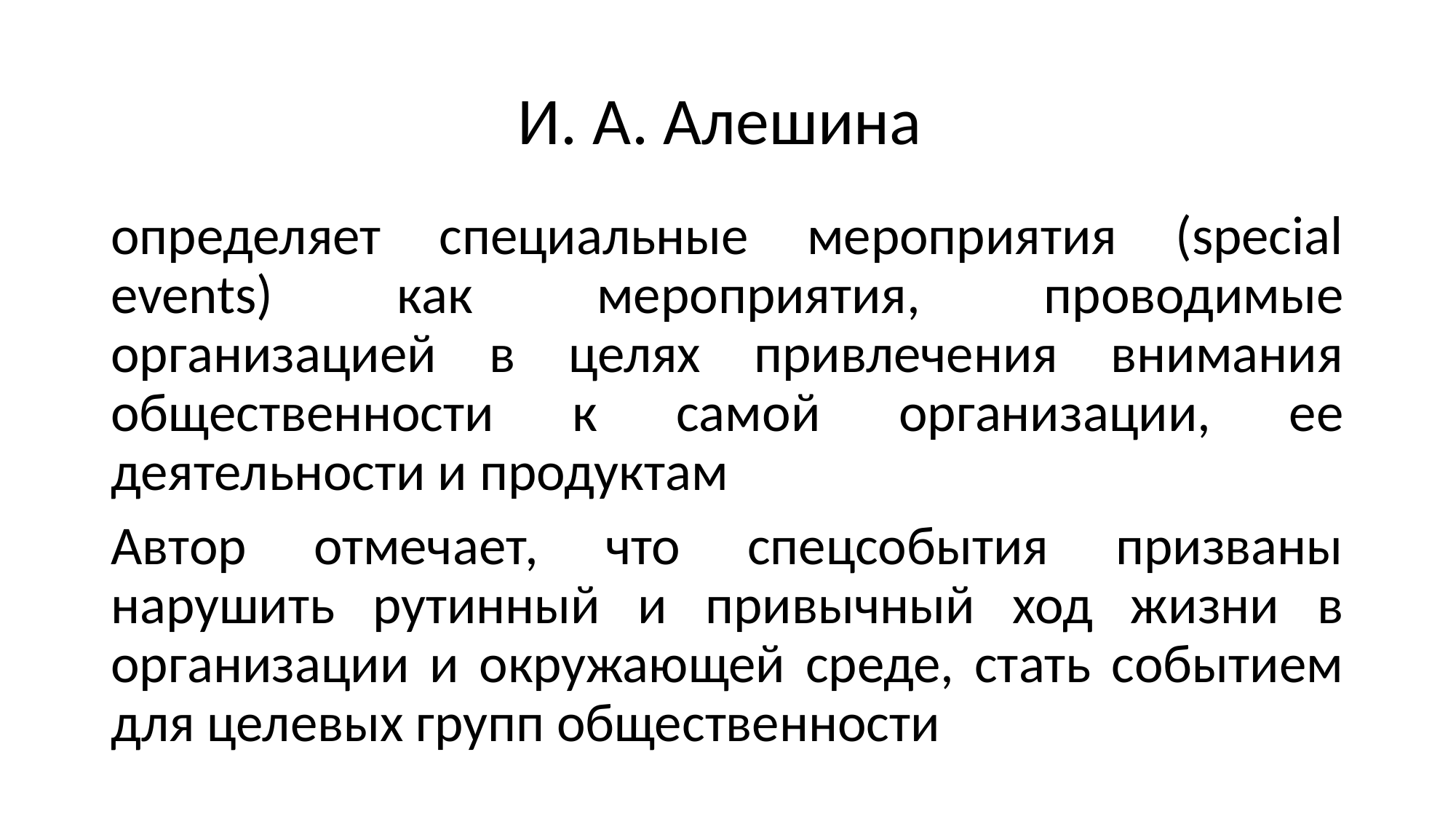

# И. А. Алешина
определяет специальные мероприятия (special events) как мероприятия, проводимые организацией в целях привлечения внимания общественности к самой организации, ее деятельности и продуктам
Автор отмечает, что спецсобытия призваны нарушить рутинный и привычный ход жизни в организации и окружающей среде, стать событием для целевых групп общественности